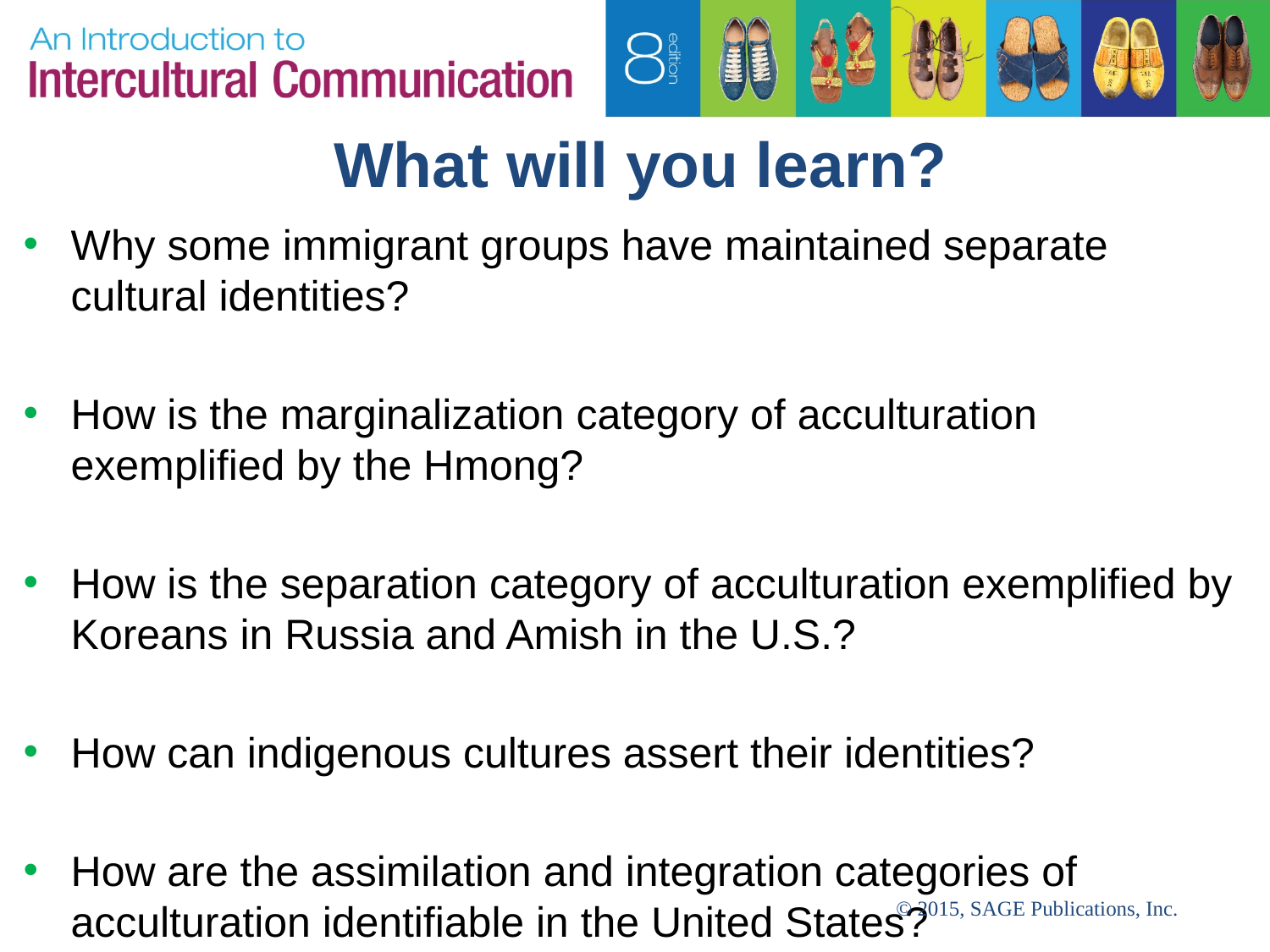

# What will you learn?
Why some immigrant groups have maintained separate cultural identities?

How is the marginalization category of acculturation exemplified by the Hmong?

How is the separation category of acculturation exemplified by Koreans in Russia and Amish in the U.S.?

How can indigenous cultures assert their identities?

How are the assimilation and integration categories of acculturation identifiable in the United States?
© 2015, SAGE Publications, Inc.